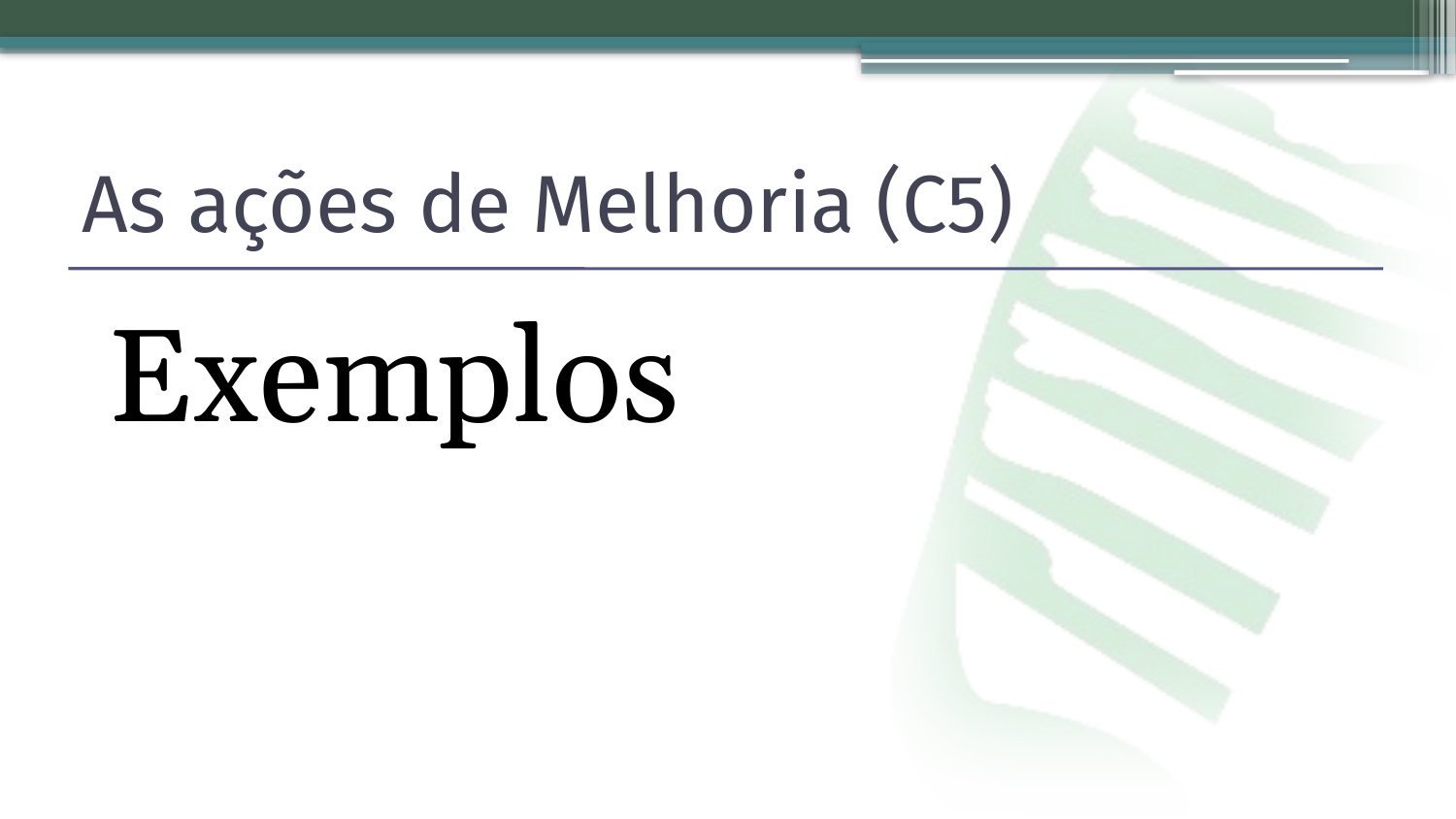

# As ações de Melhoria (C5)
Exemplos